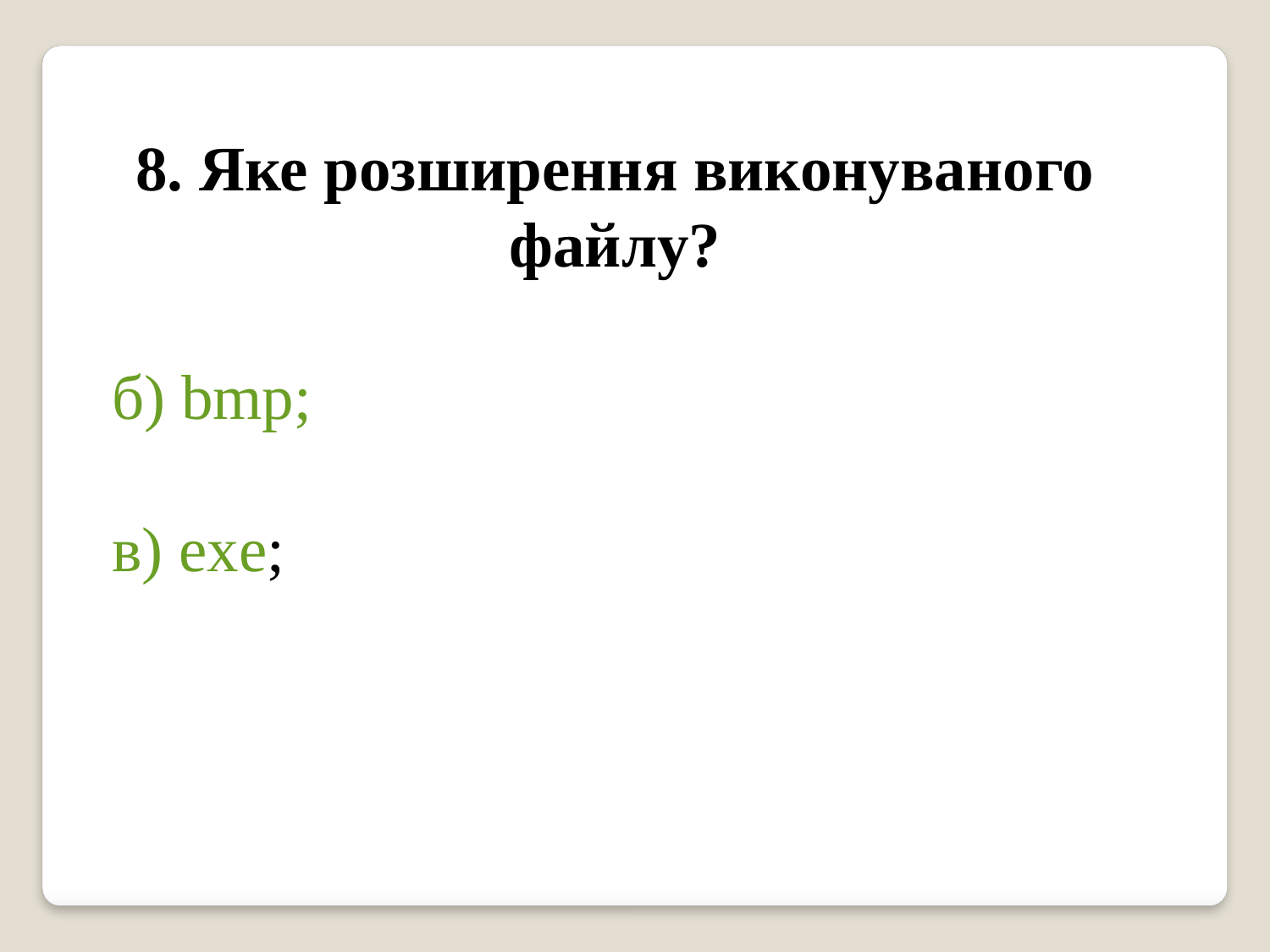

8. Яке розширення виконуваного файлу?

б) bmp;

в) exe;